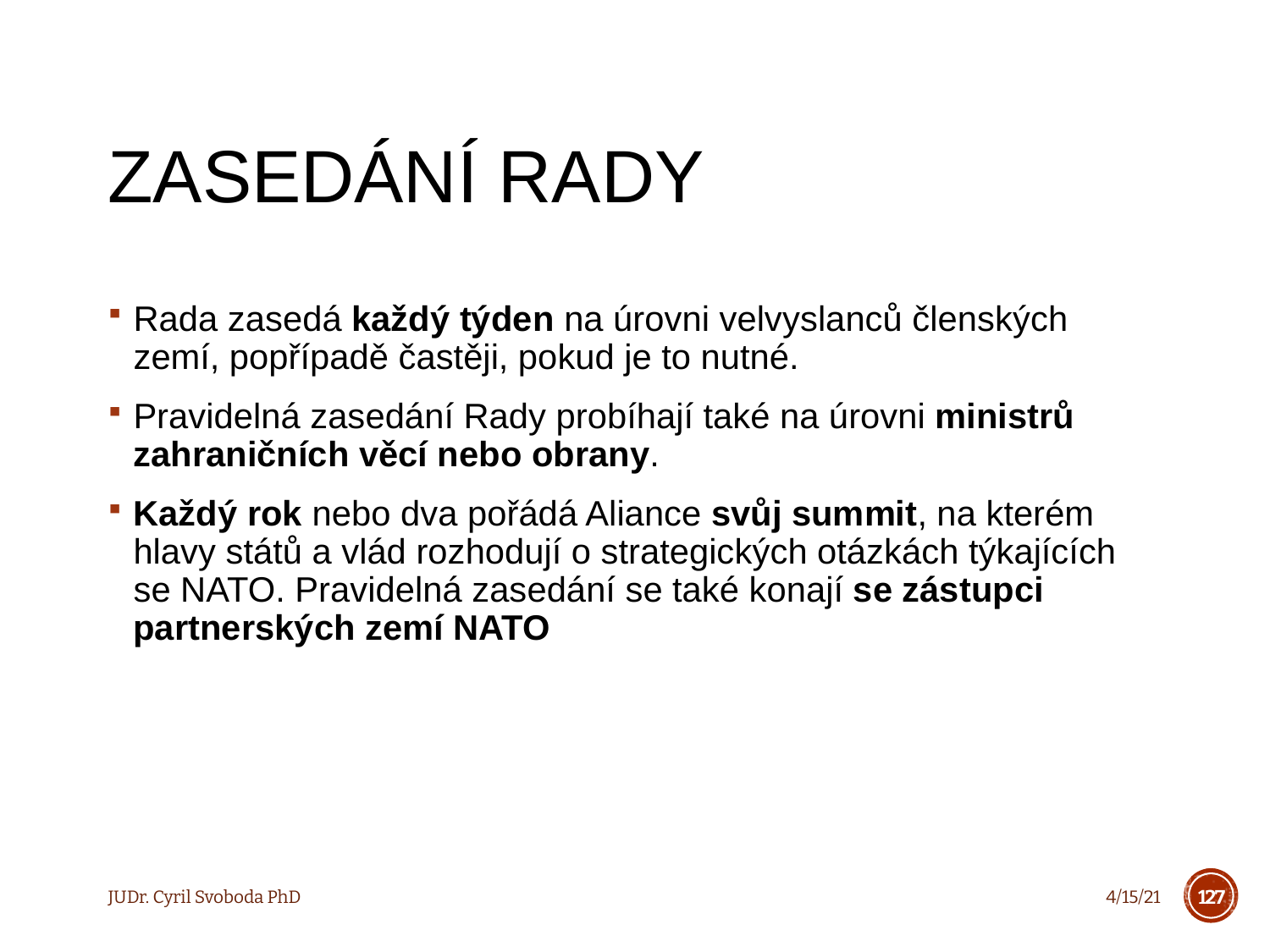

# Zasedání Rady
Rada zasedá každý týden na úrovni velvyslanců členských zemí, popřípadě častěji, pokud je to nutné.
Pravidelná zasedání Rady probíhají také na úrovni ministrů zahraničních věcí nebo obrany.
Každý rok nebo dva pořádá Aliance svůj summit, na kterém hlavy států a vlád rozhodují o strategických otázkách týkajících se NATO. Pravidelná zasedání se také konají se zástupci partnerských zemí NATO
JUDr. Cyril Svoboda PhD
4/15/21
127